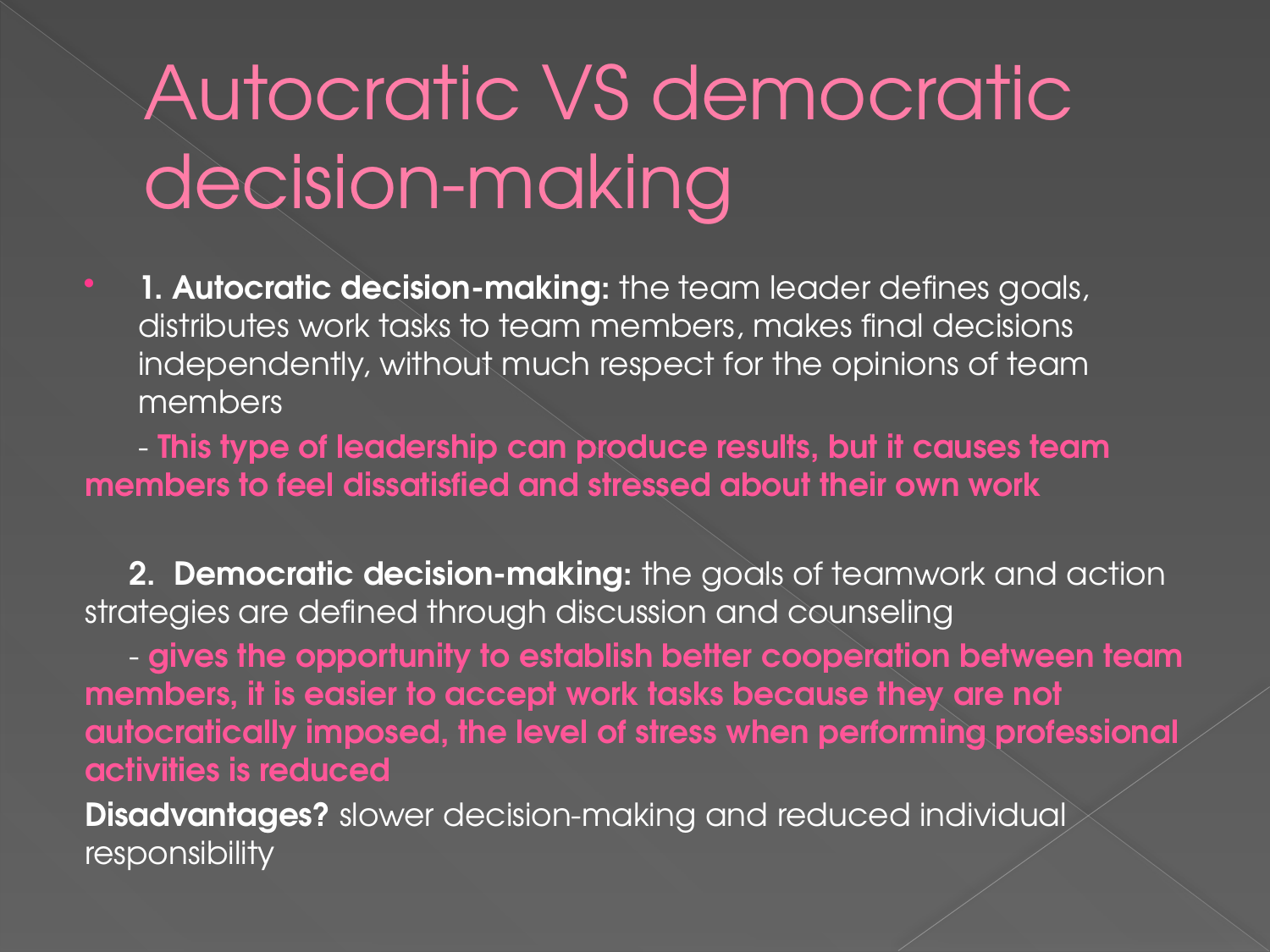

# Autocratic VS democratic decision-making
1. Autocratic decision-making: the team leader defines goals, distributes work tasks to team members, makes final decisions independently, without much respect for the opinions of team members
      - This type of leadership can produce results, but it causes team members to feel dissatisfied and stressed about their own work

     2.  Democratic decision-making: the goals of teamwork and action strategies are defined through discussion and counseling
     - gives the opportunity to establish better cooperation between team members, it is easier to accept work tasks because they are not autocratically imposed, the level of stress when performing professional activities is reduced
Disadvantages? slower decision-making and reduced individual responsibility